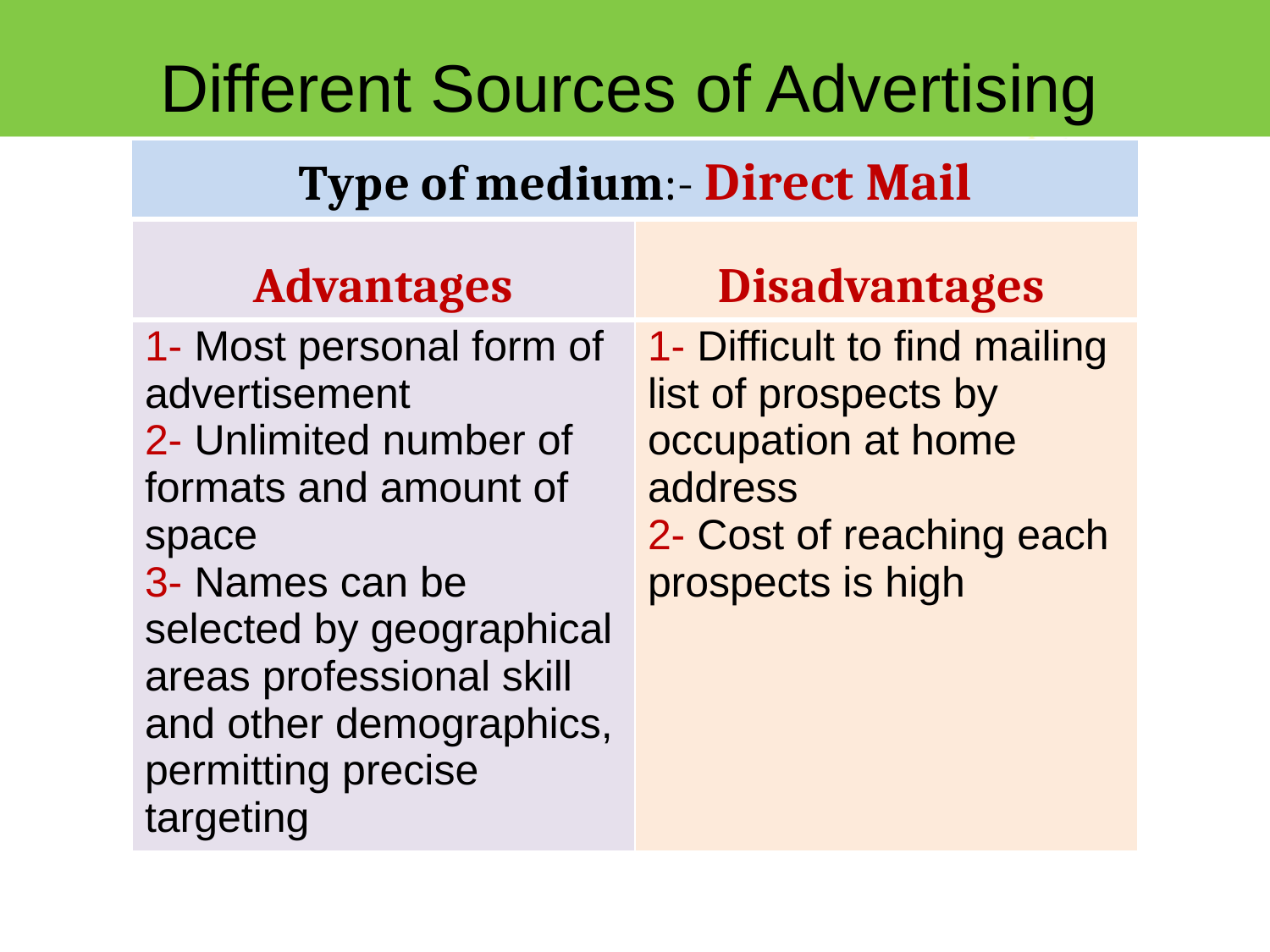

Different Sources of Advertising

Type of medium:- Direct Mail
| Advantages | Disadvantages |
| --- | --- |
| 1- Most personal form of advertisement 2- Unlimited number of formats and amount of space 3- Names can be selected by geographical areas professional skill and other demographics, permitting precise targeting | 1- Difficult to find mailing list of prospects by occupation at home address 2- Cost of reaching each prospects is high |
| --- | --- |